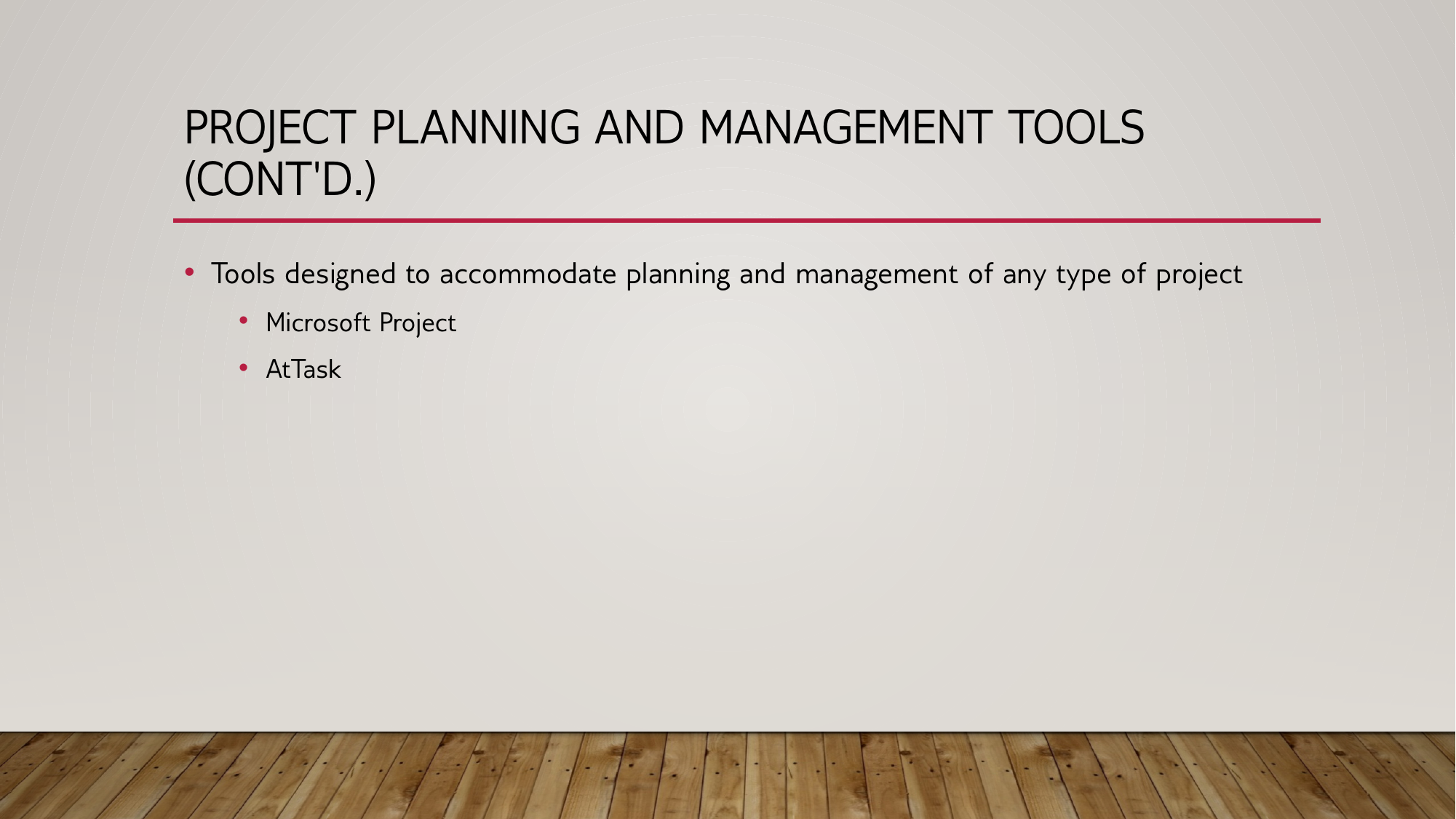

# Project Planning and Management Tools (cont'd.)
Tools designed to accommodate planning and management of any type of project
Microsoft Project
AtTask